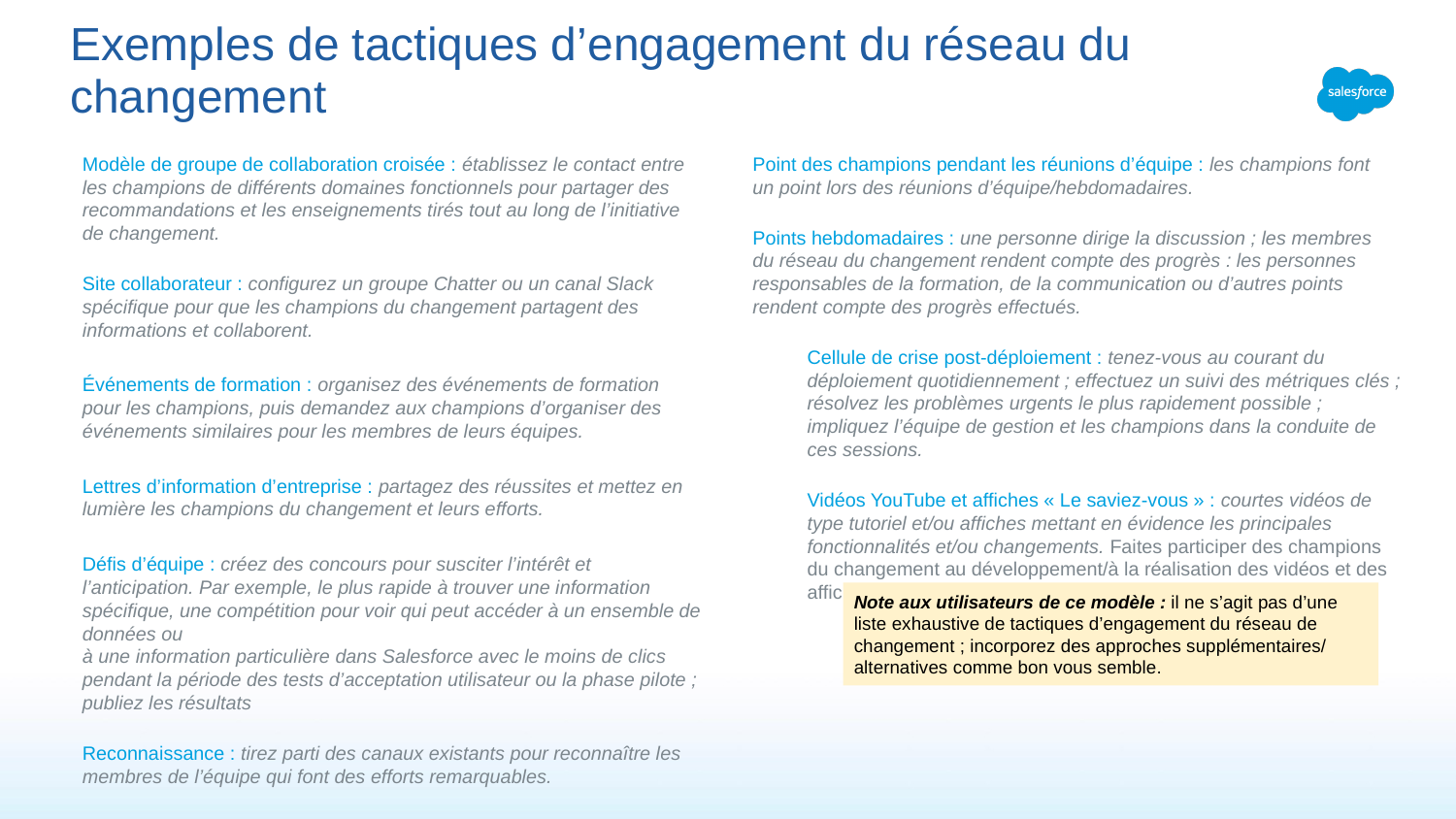

# Exemples de tactiques d’engagement du réseau du changement
Modèle de groupe de collaboration croisée : établissez le contact entre les champions de différents domaines fonctionnels pour partager des recommandations et les enseignements tirés tout au long de l’initiative
de changement.

Site collaborateur : configurez un groupe Chatter ou un canal Slack spécifique pour que les champions du changement partagent des informations et collaborent.

Événements de formation : organisez des événements de formation
pour les champions, puis demandez aux champions d’organiser des événements similaires pour les membres de leurs équipes.

Lettres d’information d’entreprise : partagez des réussites et mettez en lumière les champions du changement et leurs efforts.

Défis d’équipe : créez des concours pour susciter l’intérêt et l’anticipation. Par exemple, le plus rapide à trouver une information spécifique, une compétition pour voir qui peut accéder à un ensemble de données ou
à une information particulière dans Salesforce avec le moins de clics pendant la période des tests d’acceptation utilisateur ou la phase pilote ; publiez les résultats

Reconnaissance : tirez parti des canaux existants pour reconnaître les membres de l’équipe qui font des efforts remarquables.
Point des champions pendant les réunions d’équipe : les champions font
un point lors des réunions d’équipe/hebdomadaires.

Points hebdomadaires : une personne dirige la discussion ; les membres
du réseau du changement rendent compte des progrès : les personnes responsables de la formation, de la communication ou d’autres points rendent compte des progrès effectués.

Cellule de crise post-déploiement : tenez-vous au courant du déploiement quotidiennement ; effectuez un suivi des métriques clés ; résolvez les problèmes urgents le plus rapidement possible ; impliquez l’équipe de gestion et les champions dans la conduite de ces sessions.

Vidéos YouTube et affiches « Le saviez-vous » : courtes vidéos de type tutoriel et/ou affiches mettant en évidence les principales fonctionnalités et/ou changements. Faites participer des champions du changement au développement/à la réalisation des vidéos et des affiches.

Note aux utilisateurs de ce modèle : il ne s’agit pas d’une liste exhaustive de tactiques d’engagement du réseau de changement ; incorporez des approches supplémentaires/ alternatives comme bon vous semble.